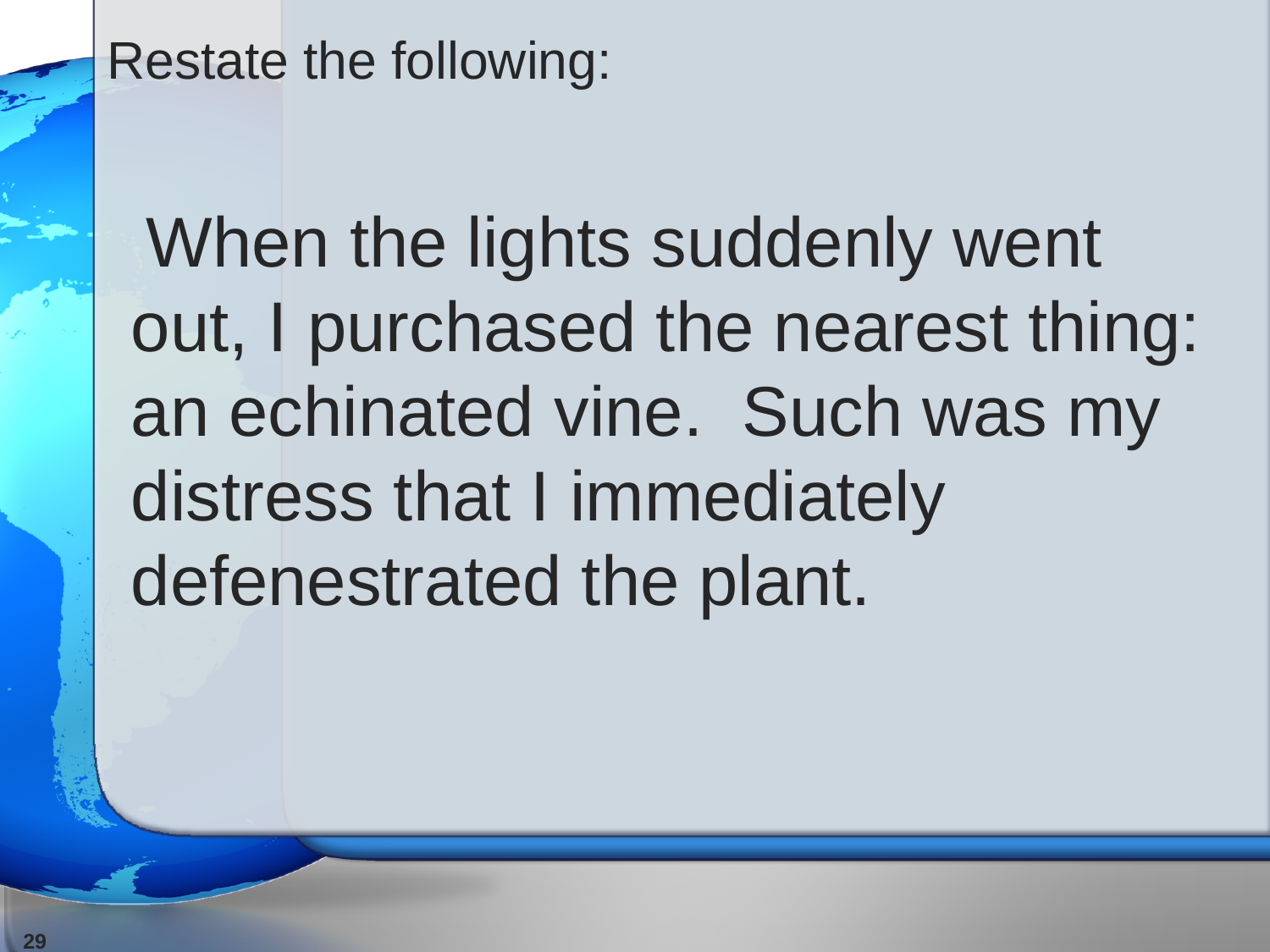

# Restate the following:
  When the lights suddenly went out, I purchased the nearest thing:  an echinated vine.  Such was my distress that I immediately defenestrated the plant.
29